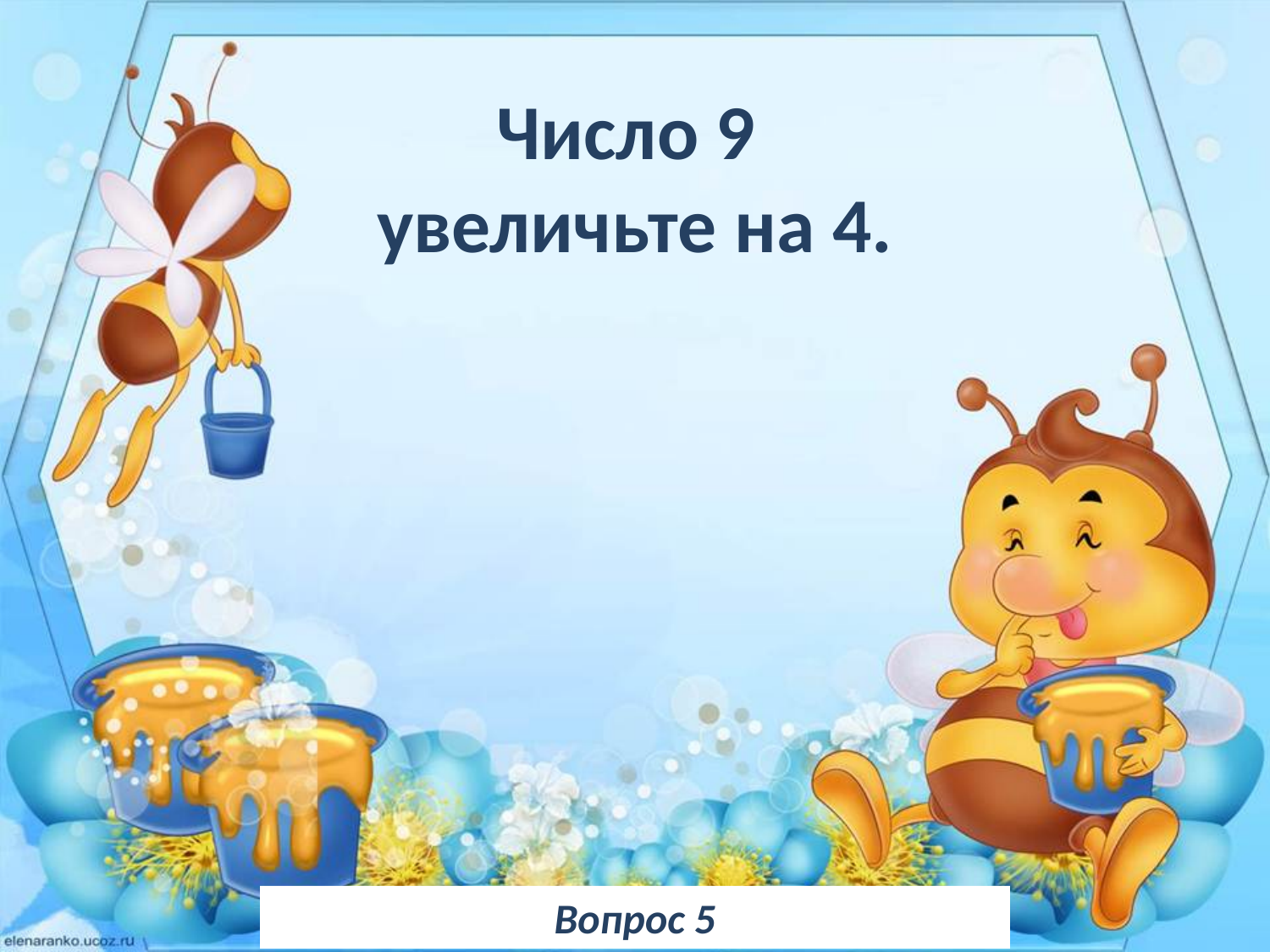

Число 9
увеличьте на 4.
Вопрос 5